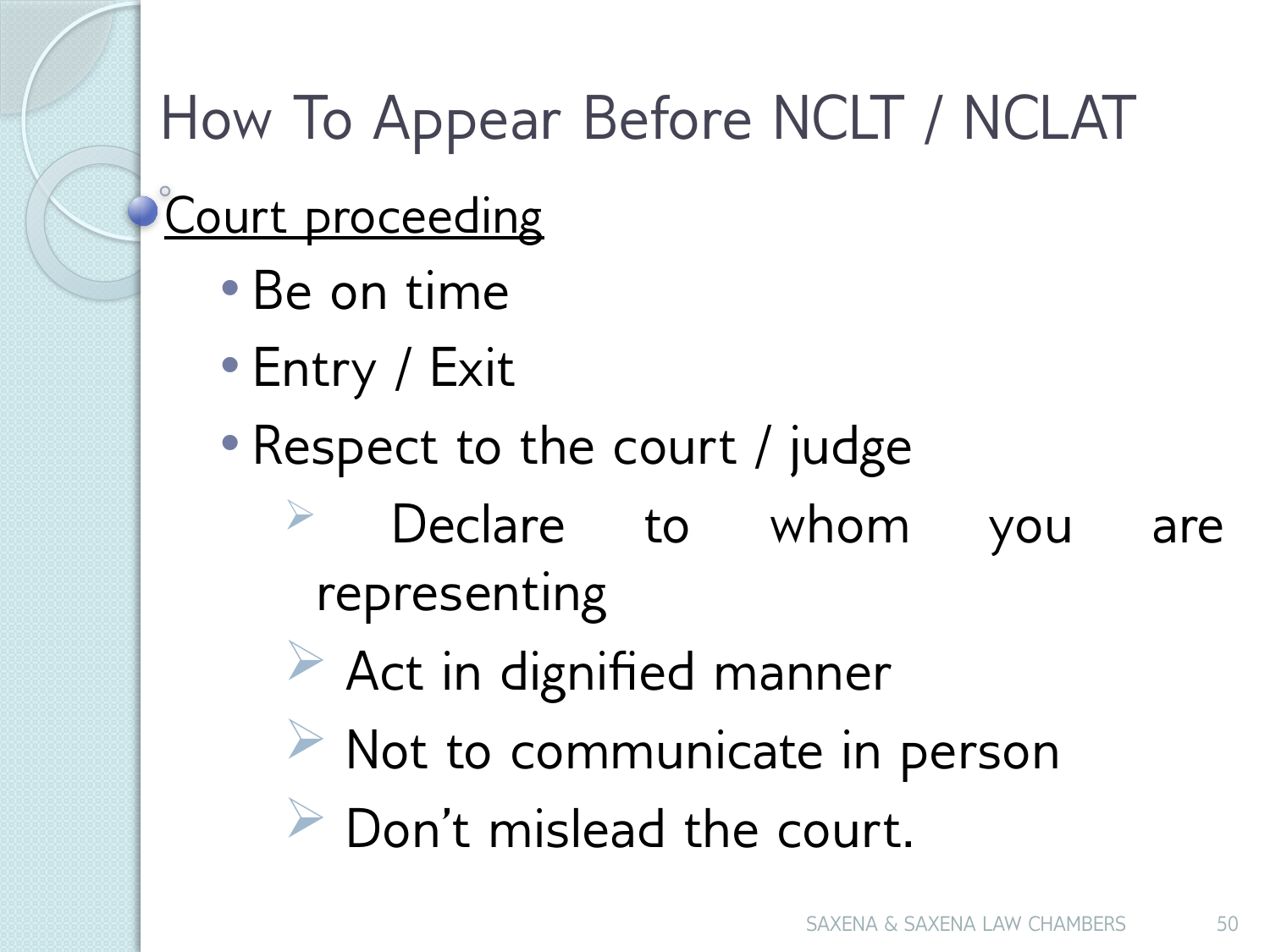

# How To Appear Before NCLT / NCLAT
Court proceeding
Be on time
Entry / Exit
Respect to the court / judge
 Declare to whom you are representing
 Act in dignified manner
 Not to communicate in person
 Don’t mislead the court.

SAXENA & SAXENA LAW CHAMBERS
50